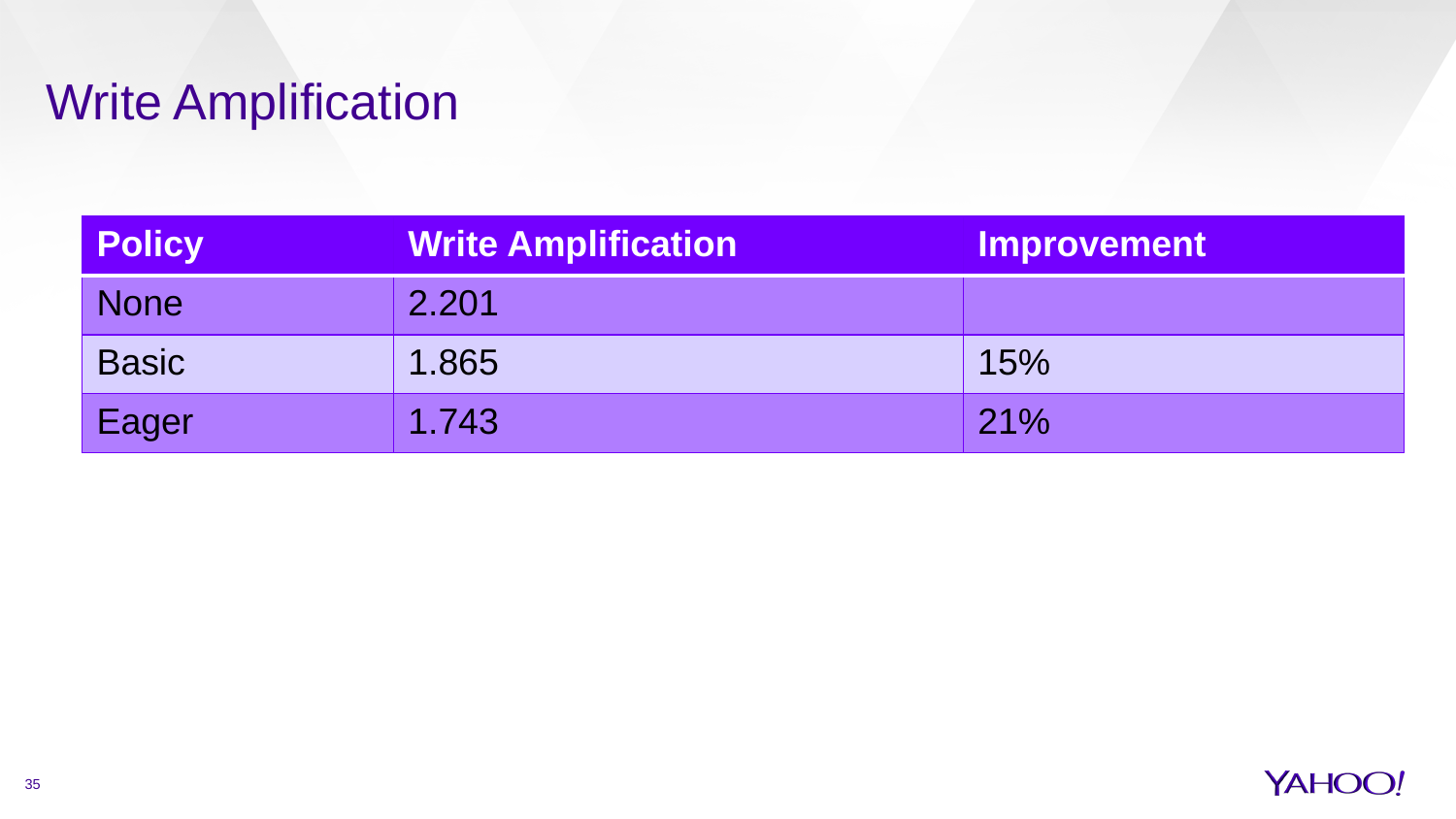

# Write Amplification
| Policy | Write Amplification | Improvement |
| --- | --- | --- |
| None | 2.201 |  |
| Basic | 1.865 | 15% |
| Eager | 1.743 | 21% |
35